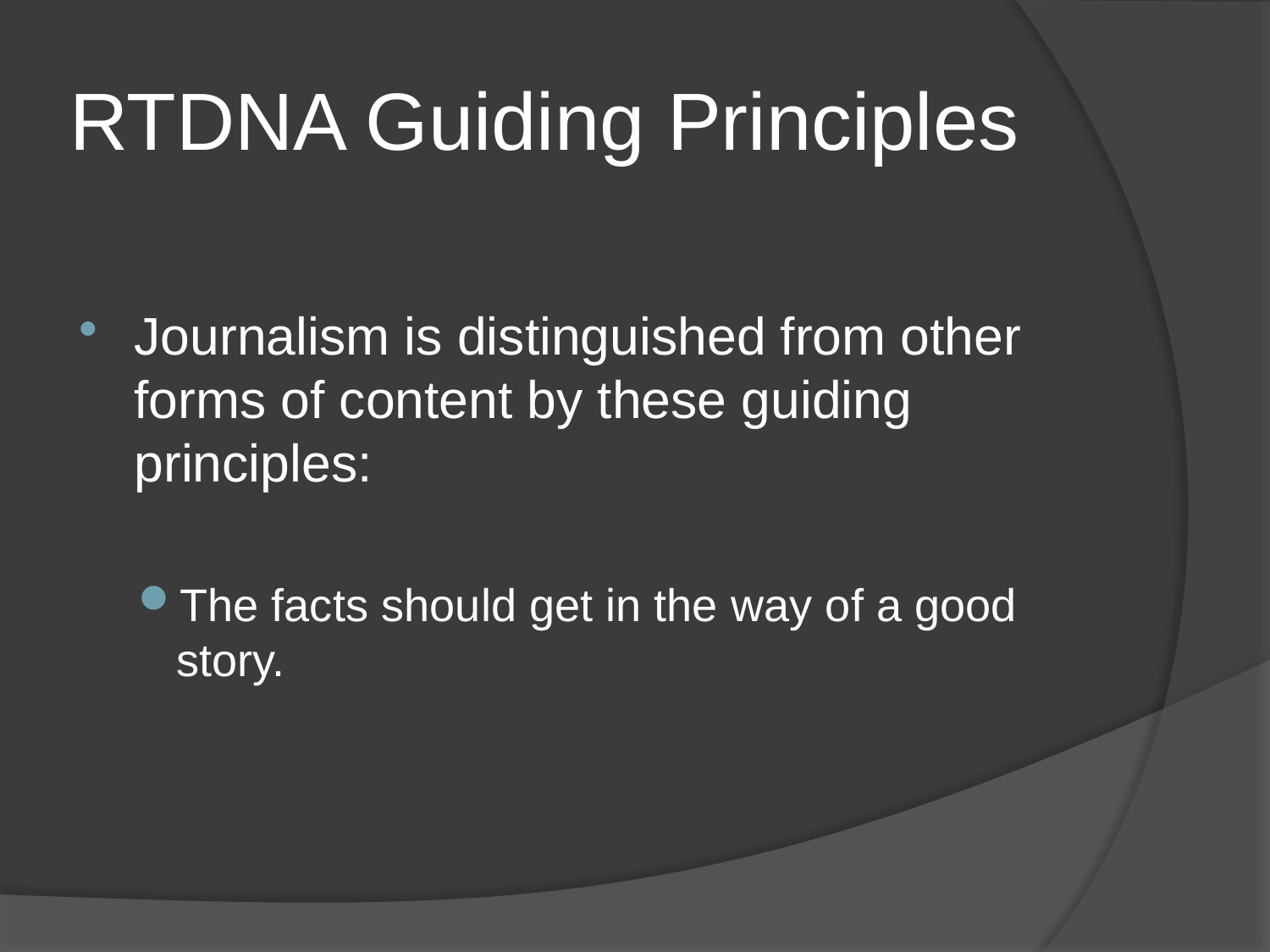

# RTDNA Guiding Principles

Journalism is distinguished from other forms of content by these guiding principles:

The facts should get in the way of a good story.